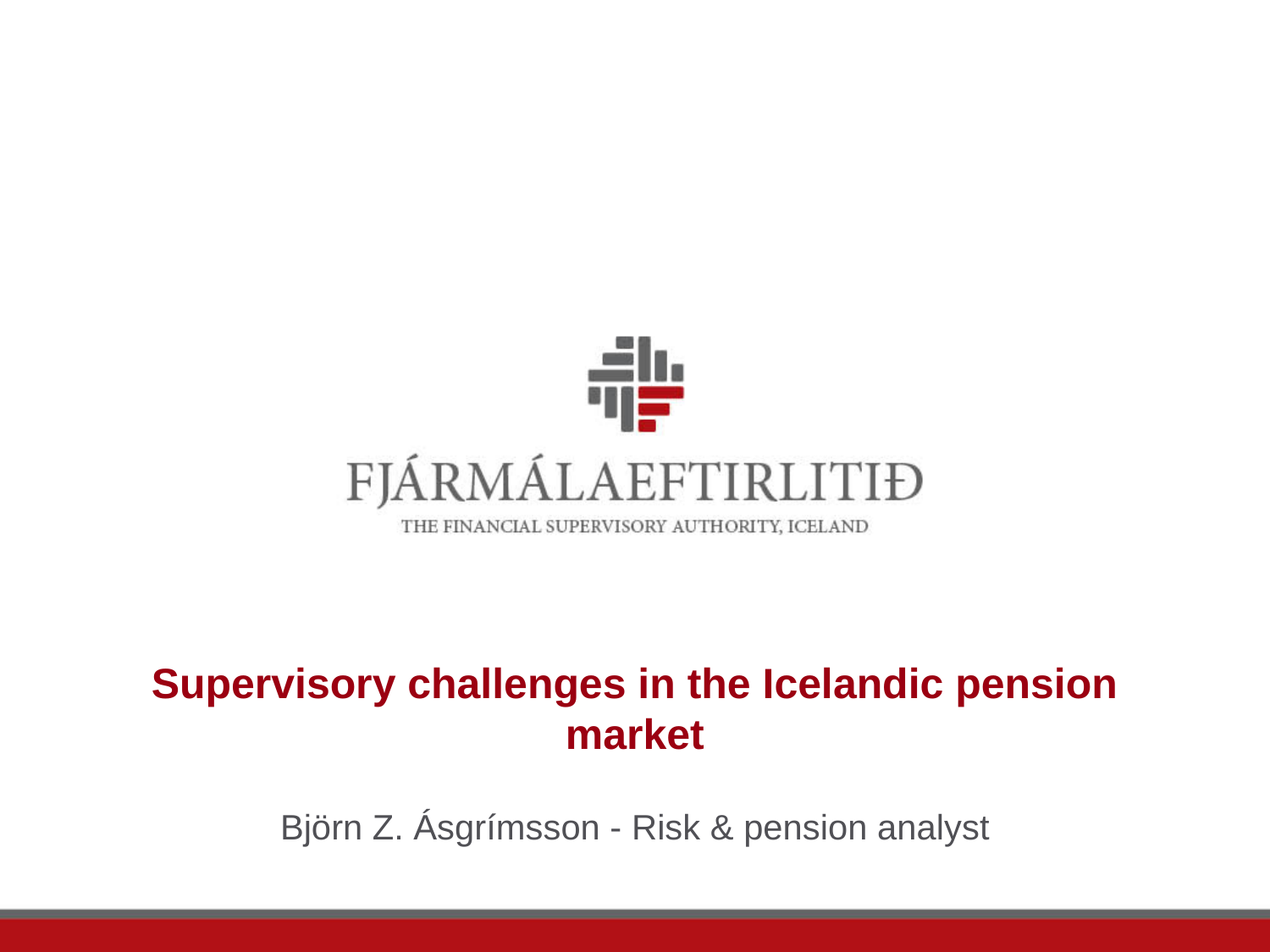

# Supervisory challenges in the Icelandic pension market
Björn Z. Ásgrímsson - Risk & pension analyst